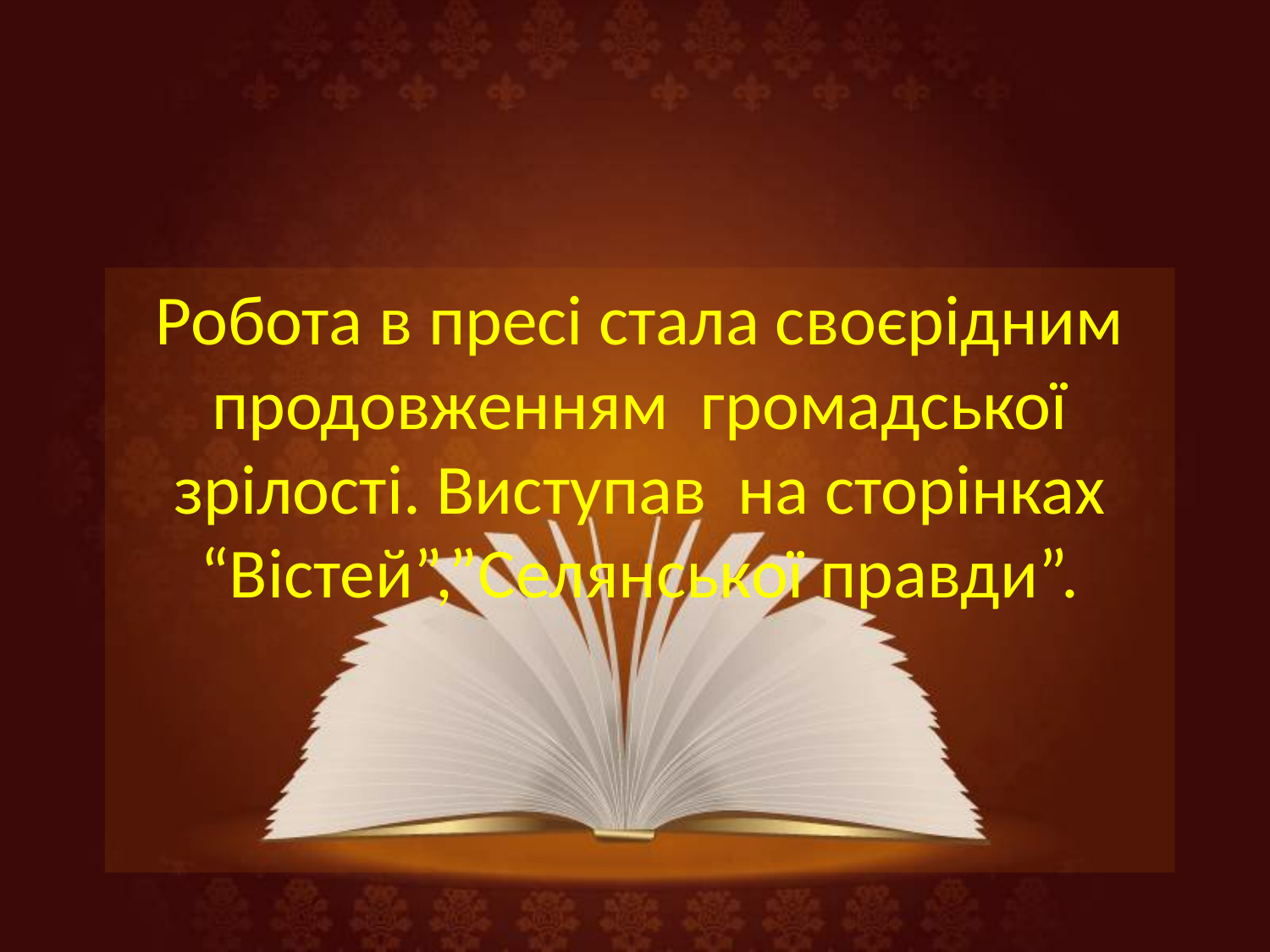

#
Робота в пресі стала своєрідним продовженням  громадської зрілості. Виступав  на сторінках “Вістей”,”Селянської правди”.